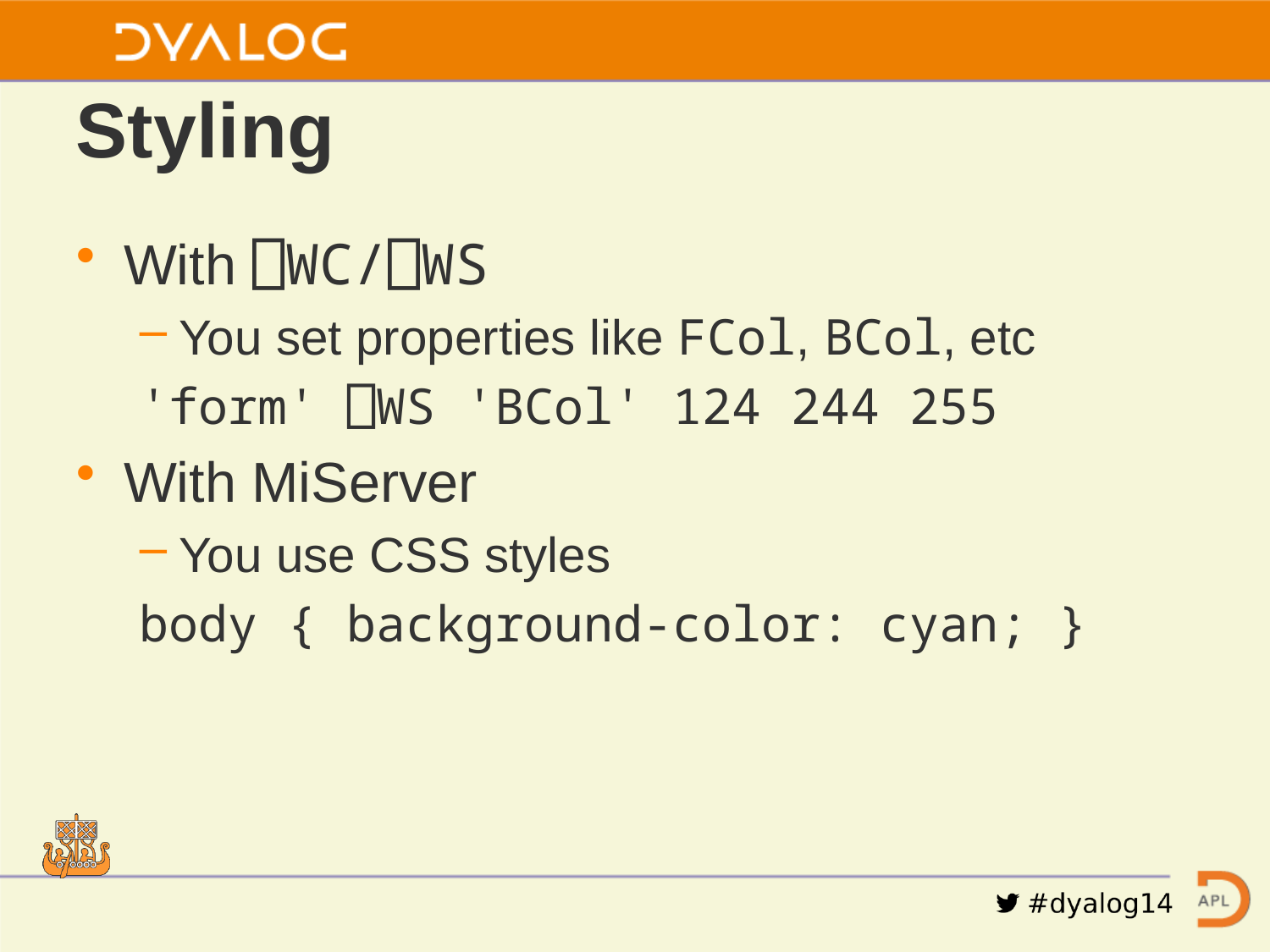

# Styling
With ⎕WC/⎕WS
You set properties like FCol, BCol, etc
'form' ⎕WS 'BCol' 124 244 255
With MiServer
You use CSS styles
body { background-color: cyan; }